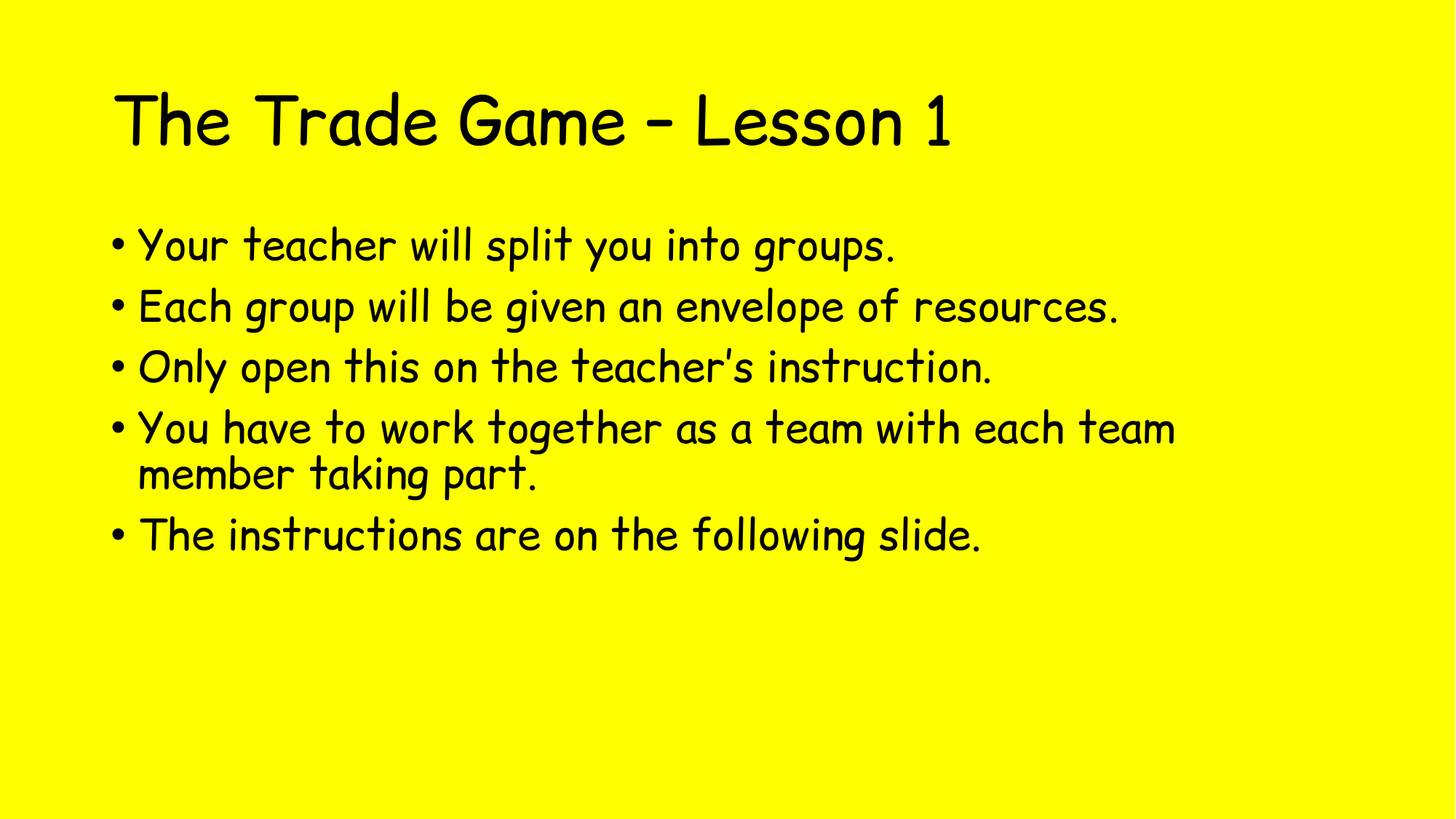

# The Trade Game – Lesson 1
Your teacher will split you into groups.
Each group will be given an envelope of resources.
Only open this on the teacher’s instruction.
You have to work together as a team with each team member taking part.
The instructions are on the following slide.